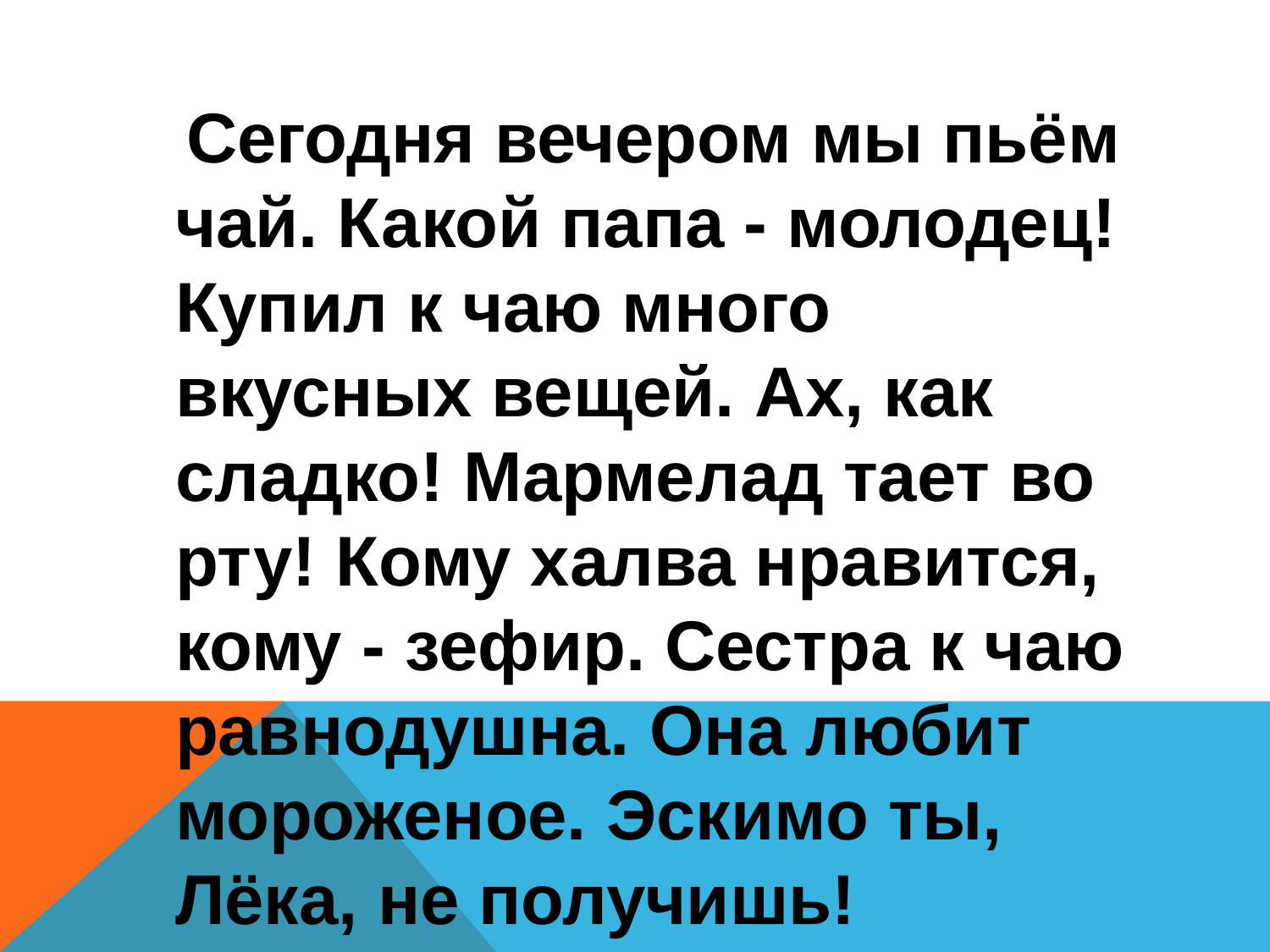

Сегодня вечером мы пьём чай. Какой папа - молодец! Купил к чаю много вкусных вещей. Ах, как сладко! Мармелад тает во рту! Кому халва нравится, кому - зефир. Сестра к чаю равнодушна. Она любит мороженое. Эскимо ты, Лёка, не получишь! Сегодня пей чай!